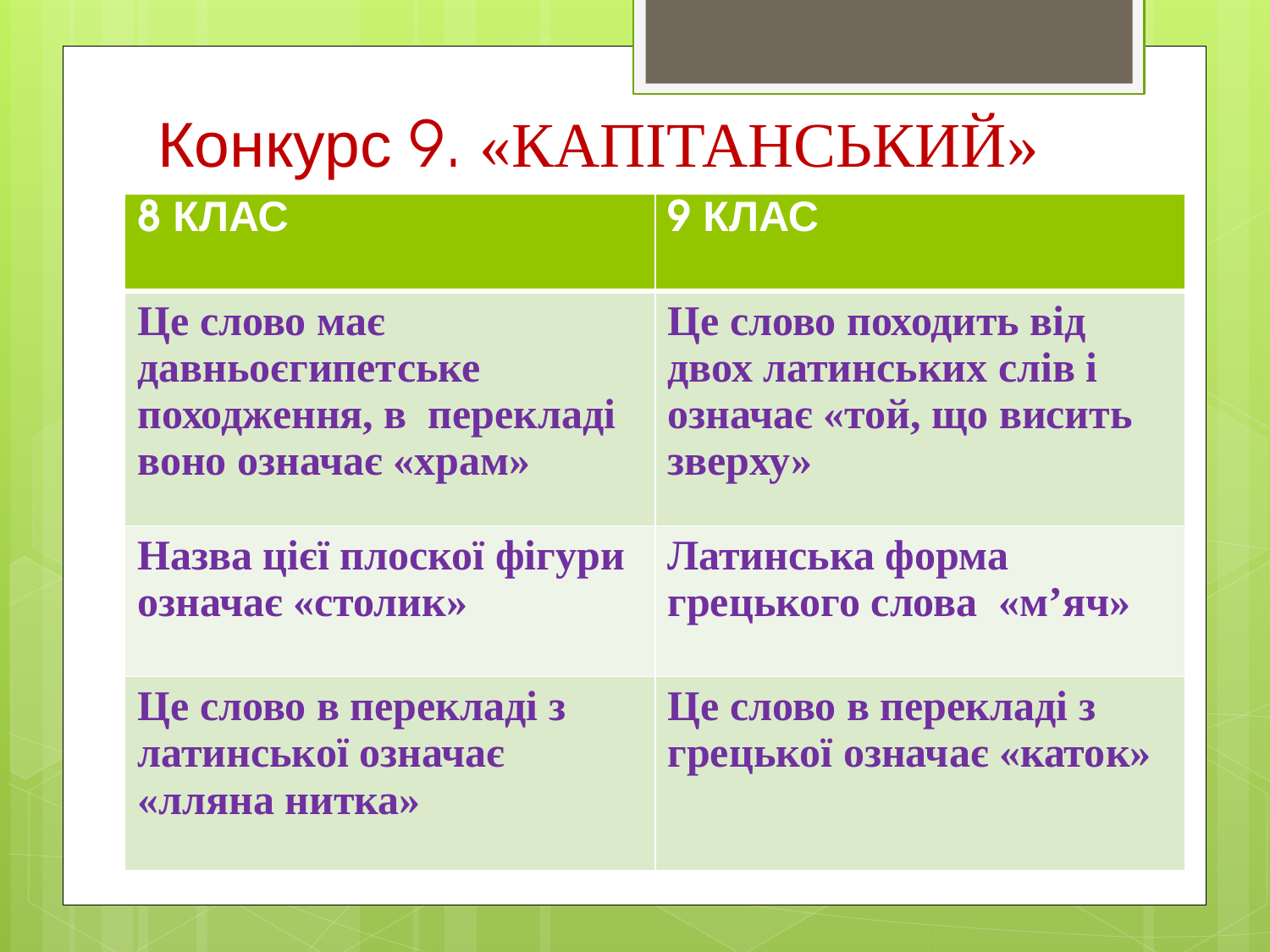

# Конкурс 9. «КАПІТАНСЬКИЙ»
| 8 КЛАС | 9 КЛАС |
| --- | --- |
| Це слово має давньоєгипетське походження, в перекладі воно означає «храм» | Це слово походить від двох латинських слів і означає «той, що висить зверху» |
| Назва цієї плоскої фігури означає «столик» | Латинська форма грецького слова «м’яч» |
| Це слово в перекладі з латинської означає «лляна нитка» | Це слово в перекладі з грецької означає «каток» |